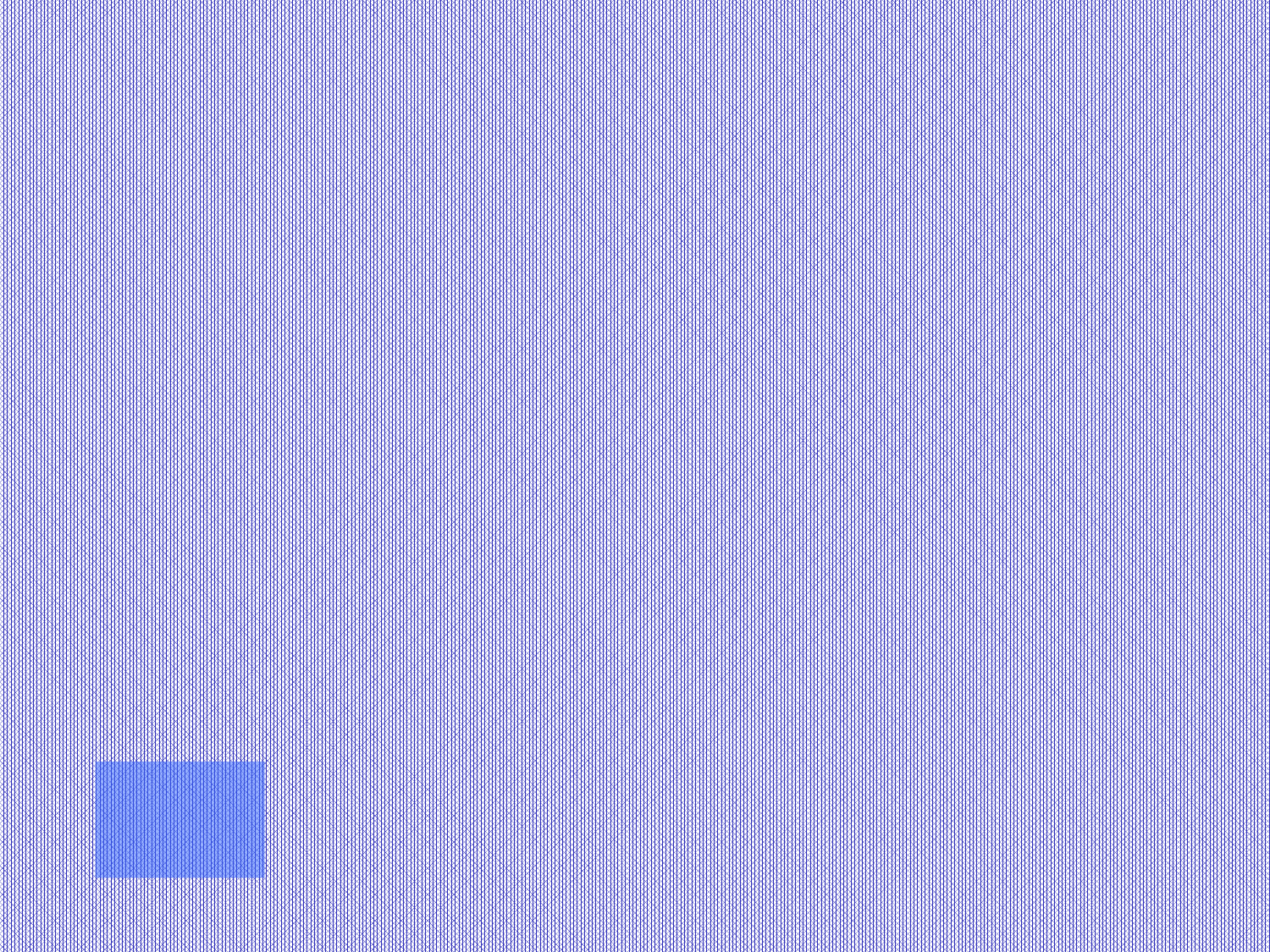

The proper method
used to identify the odor
of a chemical